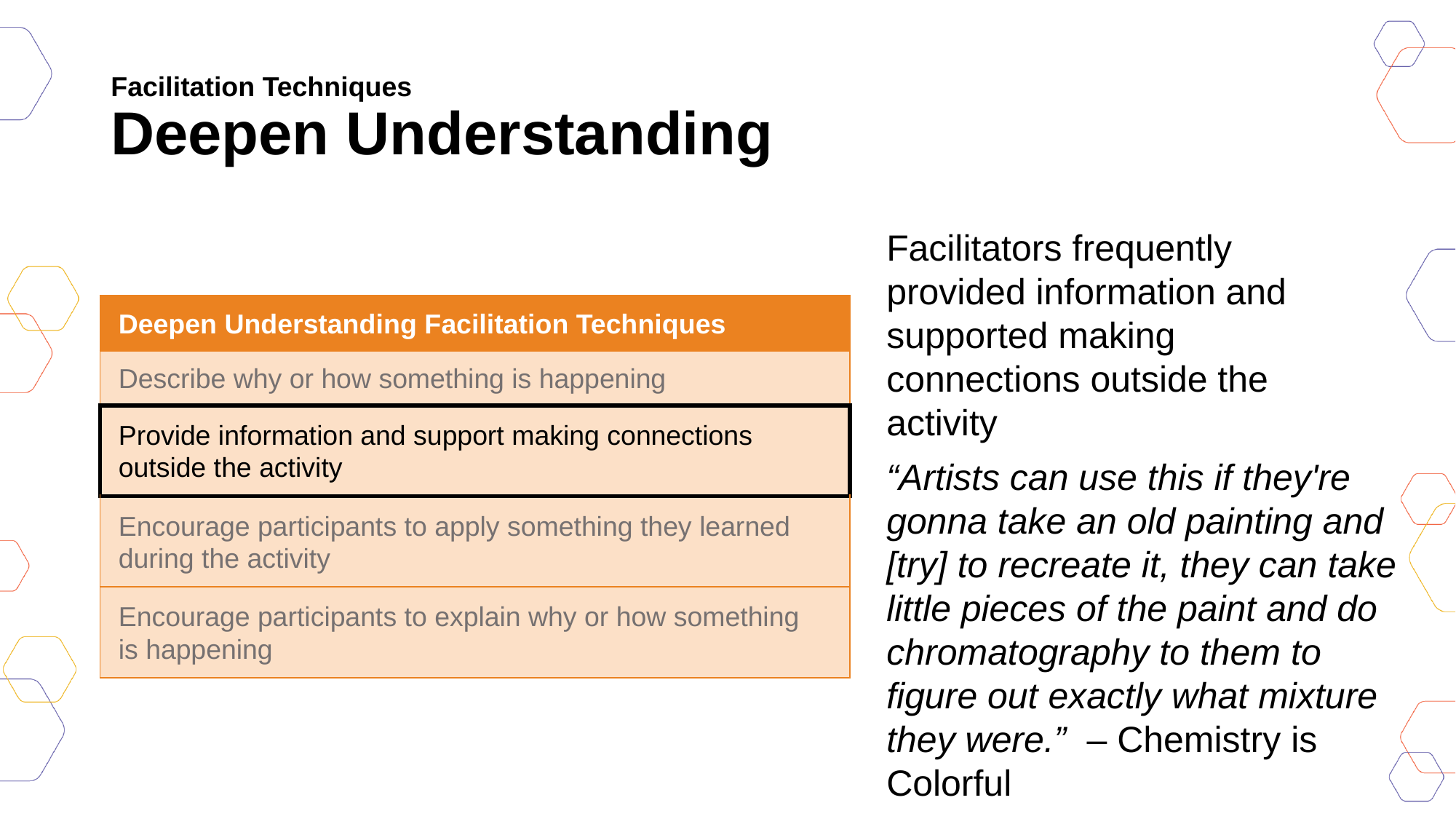

# Facilitation Techniques Deepen Understanding
Facilitators frequently provided information and supported making connections outside the activity
| Deepen Understanding Facilitation Techniques |
| --- |
| Describe why or how something is happening |
| Provide information and support making connections outside the activity |
| Encourage participants to apply something they learned during the activity |
| Encourage participants to explain why or how something is happening |
“Artists can use this if they're gonna take an old painting and [try] to recreate it, they can take little pieces of the paint and do chromatography to them to figure out exactly what mixture they were.”  – Chemistry is Colorful